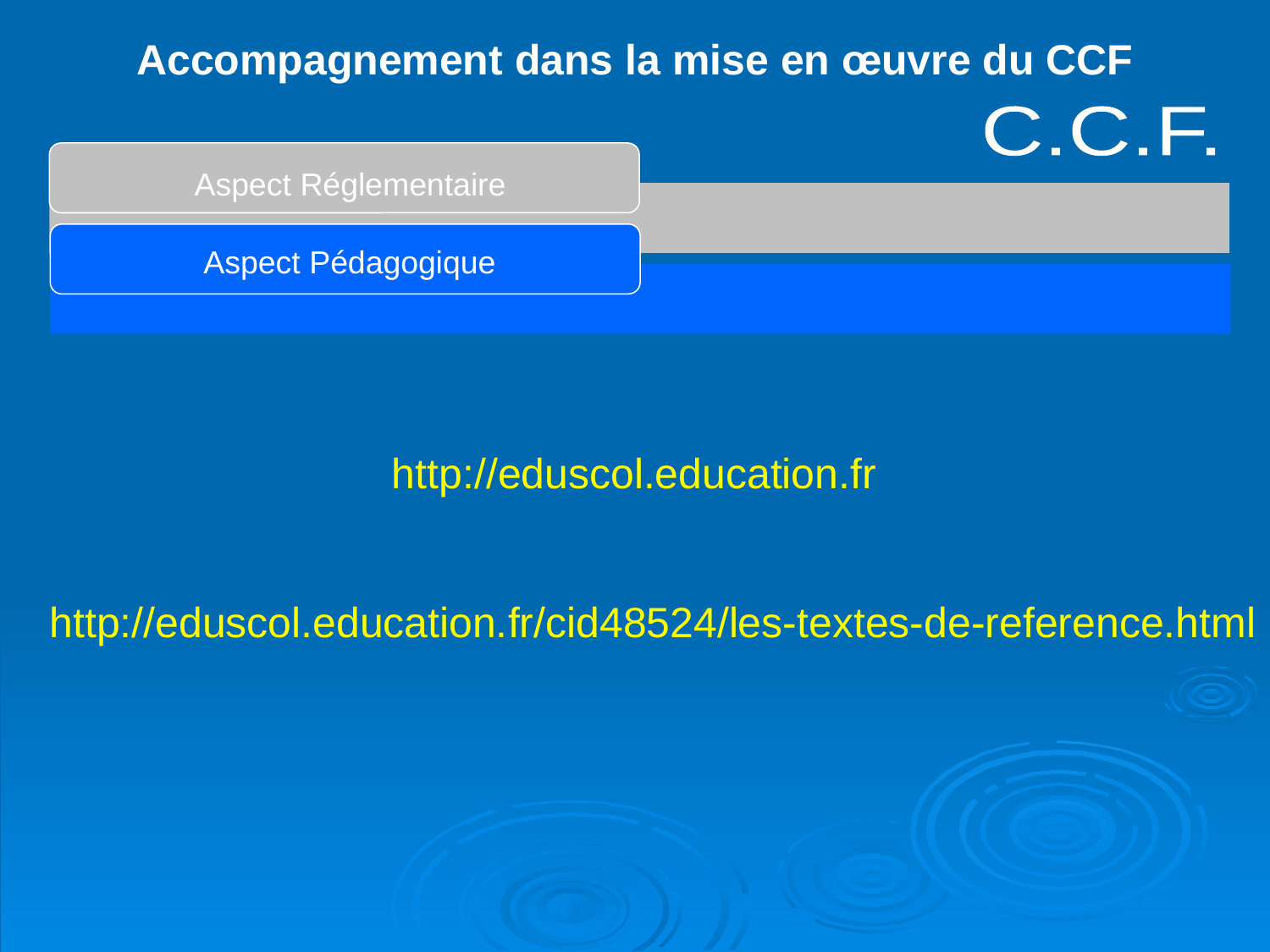

Accompagnement dans la mise en œuvre du CCF
C.C.F.

Aspect Réglementaire

Aspect Pédagogique
http://eduscol.education.fr
http://eduscol.education.fr/cid48524/les-textes-de-reference.html